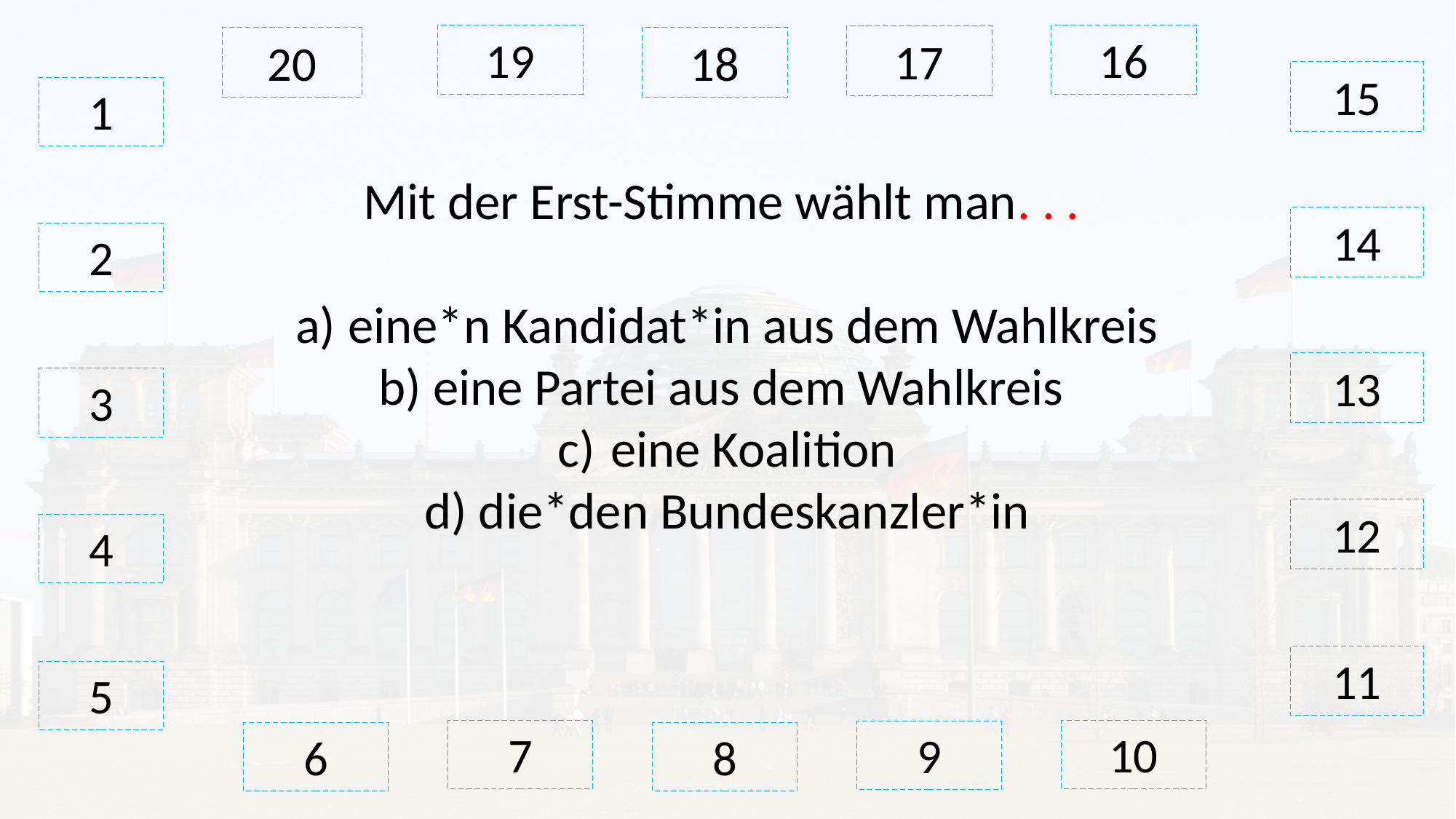

19
16
17
# 20
18
15
1
Mit der Erst-Stimme wählt man. . .

 eine*n Kandidat*in aus dem Wahlkreis
 eine Partei aus dem Wahlkreis
 eine Koalition
 die*den Bundeskanzler*in
14
2
13
3
12
4
11
5
7
10
9
6
8